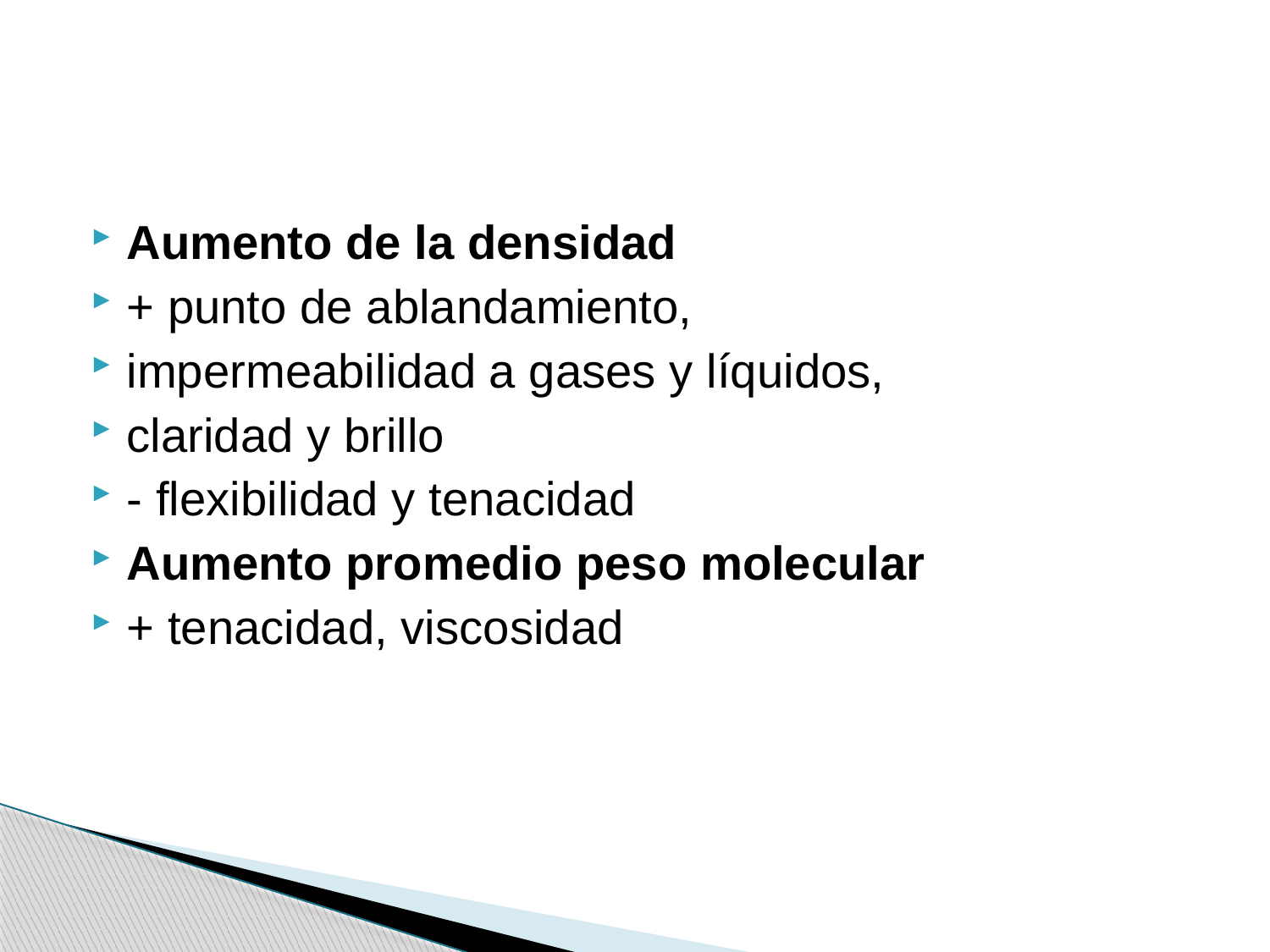

#
Aumento de la densidad
+ punto de ablandamiento,
impermeabilidad a gases y líquidos,
claridad y brillo
- flexibilidad y tenacidad
Aumento promedio peso molecular
+ tenacidad, viscosidad